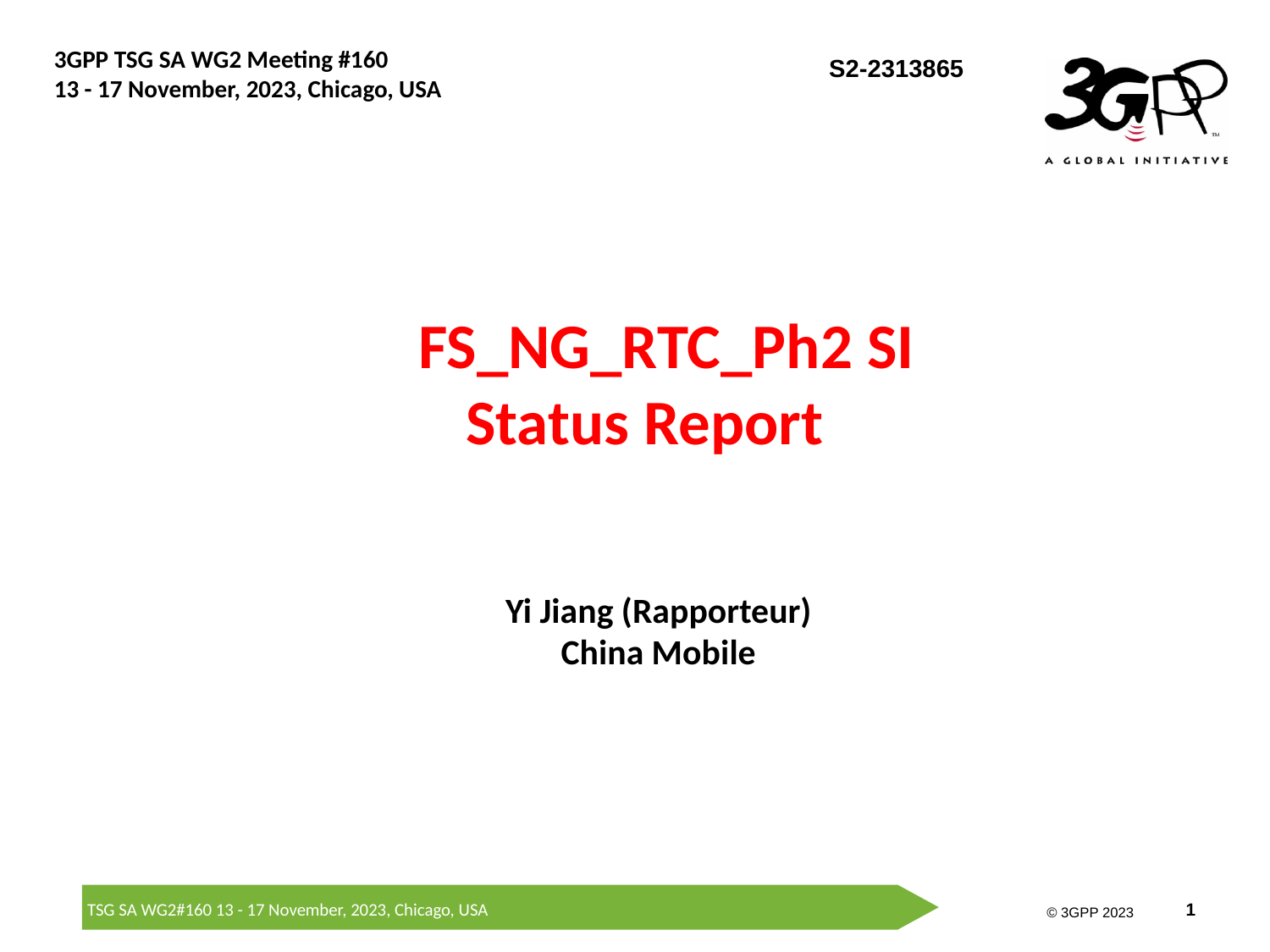

# FS_NG_RTC_Ph2 SI Status Report
Yi Jiang (Rapporteur)
China Mobile